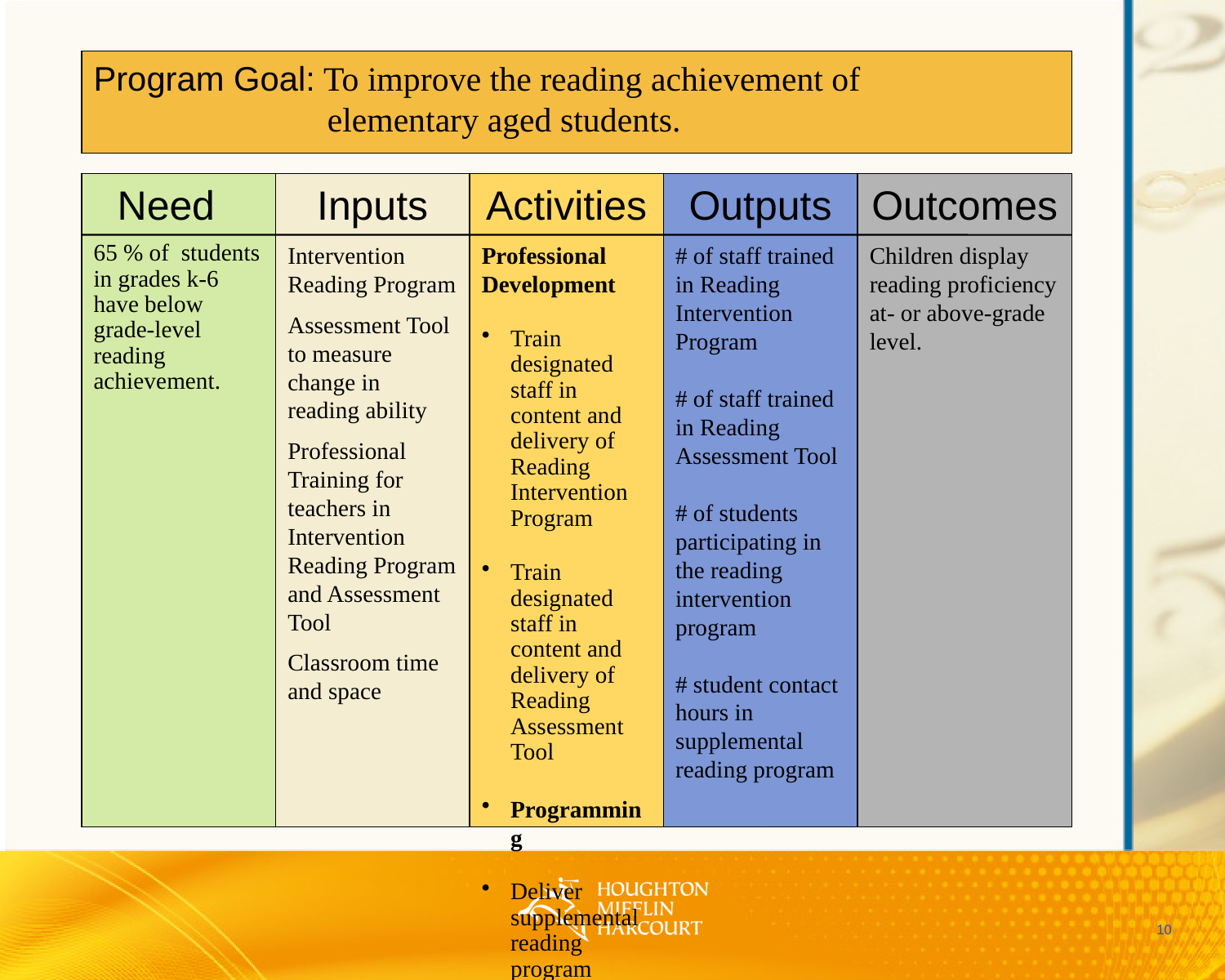

Program Goal: To improve the reading achievement of
	             elementary aged students.

Need
65 % of  students in grades k-6 have below grade-level reading achievement.
Inputs
Intervention Reading Program
Assessment Tool to measure change in reading ability
Professional Training for teachers in Intervention Reading Program and Assessment Tool
Classroom time and space

Activities
Professional Development

Train designated staff in content and delivery of Reading Intervention Program

Train designated staff in content and delivery of Reading Assessment Tool

Programming

Deliver supplemental reading program

Outputs
# of staff trained in Reading Intervention Program

# of staff trained in Reading Assessment Tool

# of students participating in the reading intervention program

# student contact hours in supplemental reading program

Outcomes
Children display reading proficiency at- or above-grade level.

10